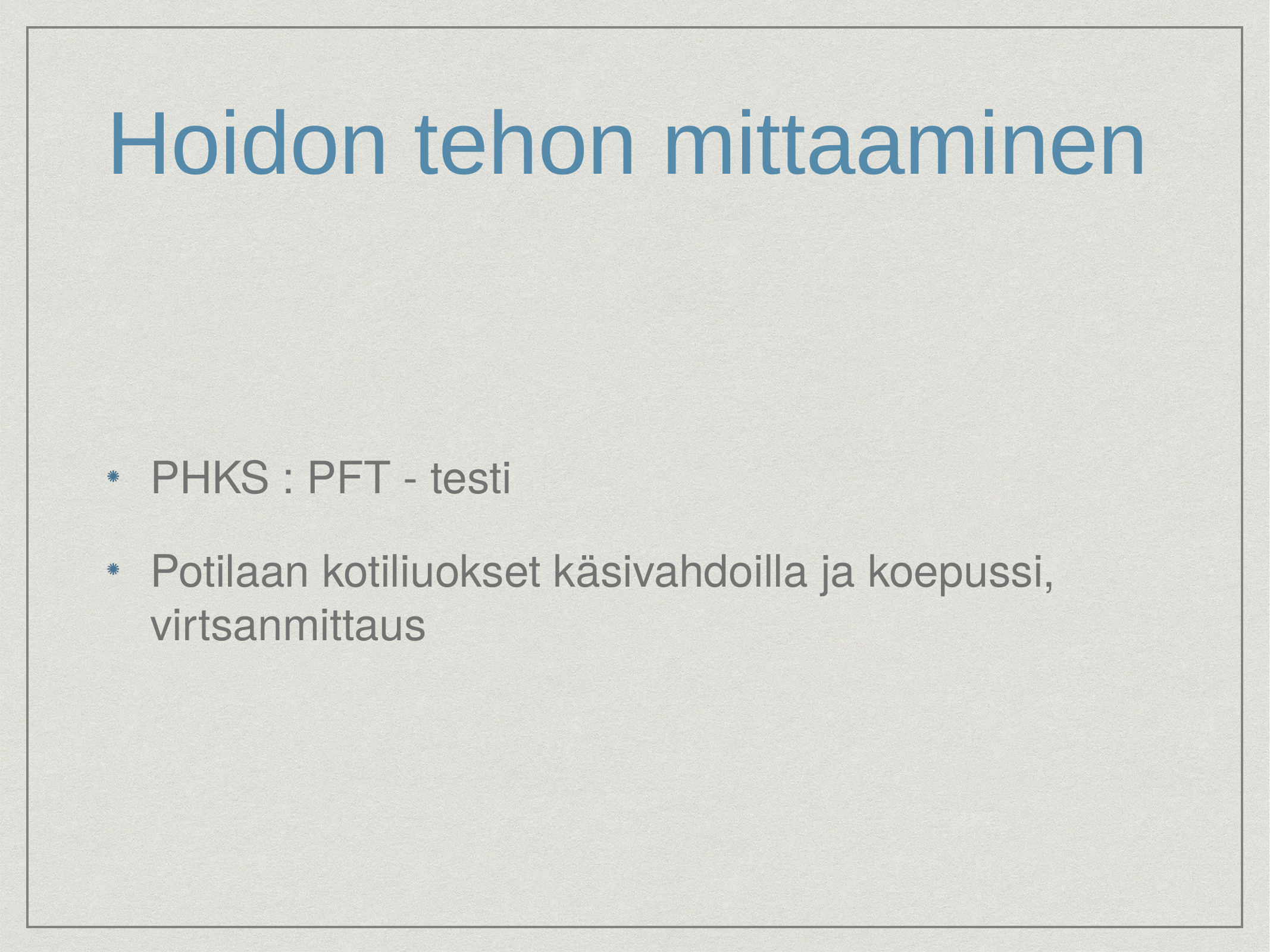

# Hoidon tehon mittaaminen
PHKS : PFT - testi
Potilaan kotiliuokset käsivahdoilla ja koepussi, virtsanmittaus